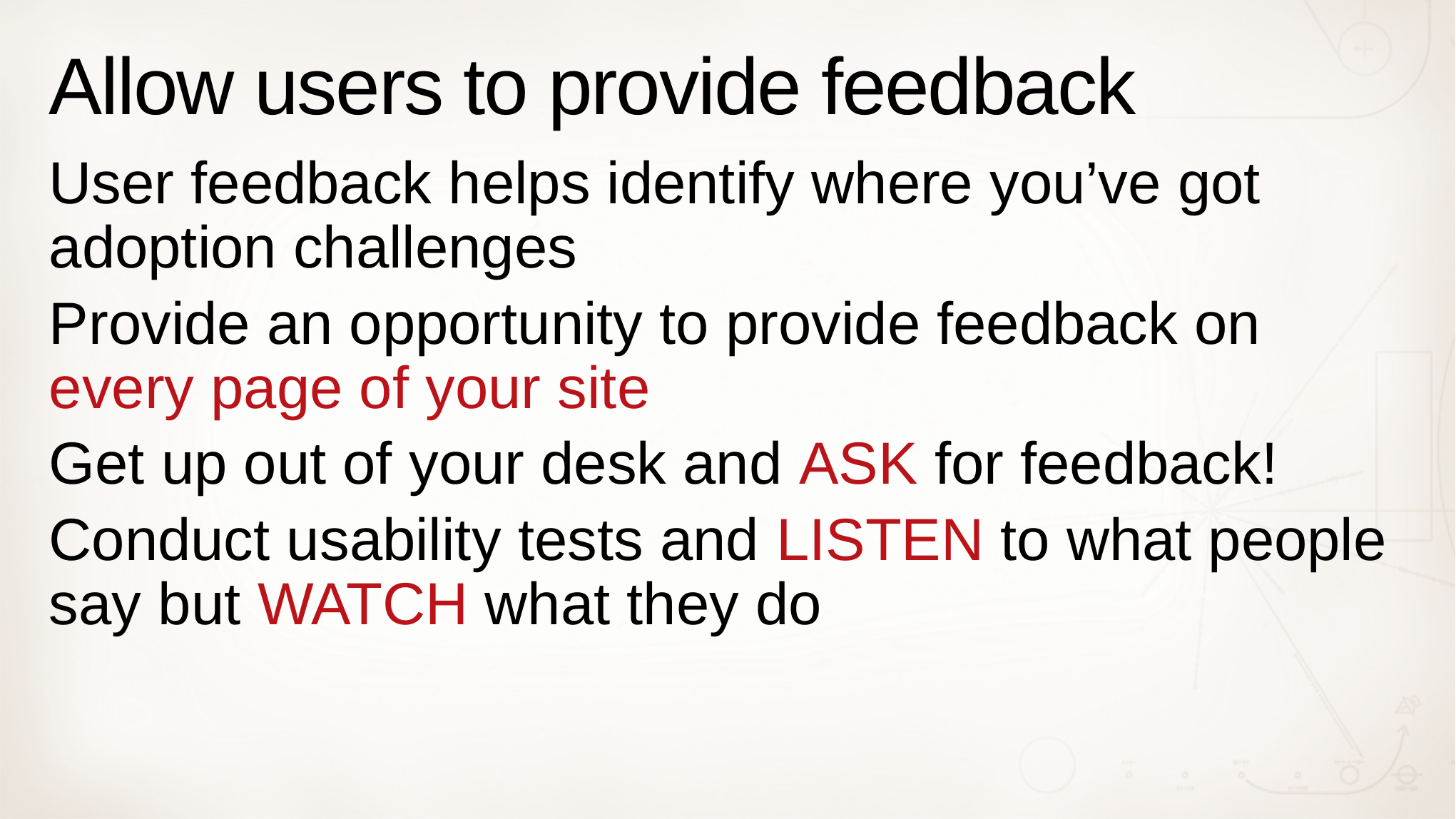

# Allow users to provide feedback
User feedback helps identify where you’ve got adoption challenges
Provide an opportunity to provide feedback on every page of your site
Get up out of your desk and ASK for feedback!
Conduct usability tests and LISTEN to what people say but WATCH what they do